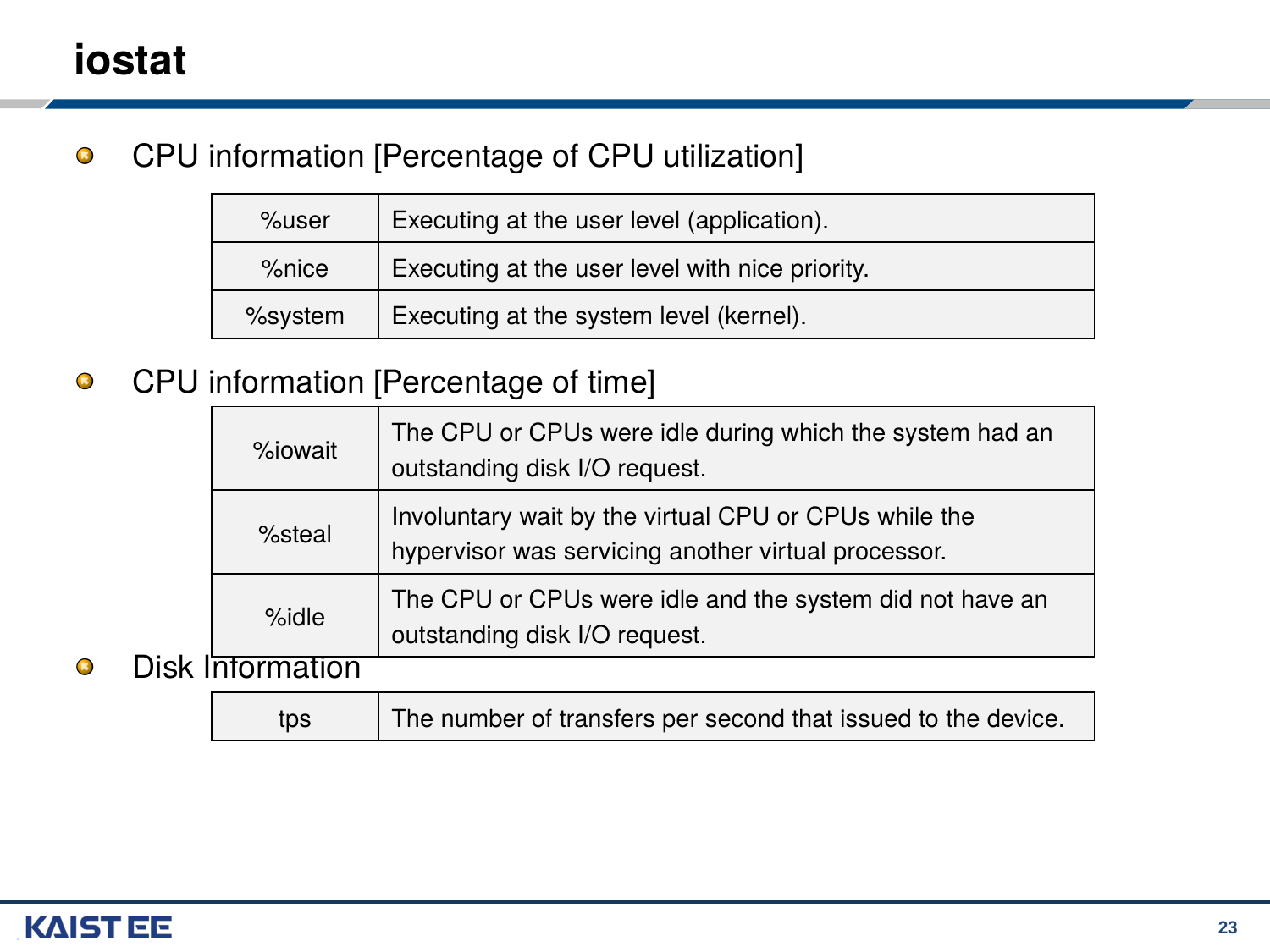

# iostat
CPU information [Percentage of CPU utilization]

CPU information [Percentage of time]

Disk Information
| %user | Executing at the user level (application). |
| --- | --- |
| %nice | Executing at the user level with nice priority. |
| %system | Executing at the system level (kernel). |
| %iowait | The CPU or CPUs were idle during which the system had an outstanding disk I/O request. |
| --- | --- |
| %steal | Involuntary wait by the virtual CPU or CPUs while the hypervisor was servicing another virtual processor. |
| %idle | The CPU or CPUs were idle and the system did not have an outstanding disk I/O request. |
| tps | The number of transfers per second that issued to the device. |
| --- | --- |